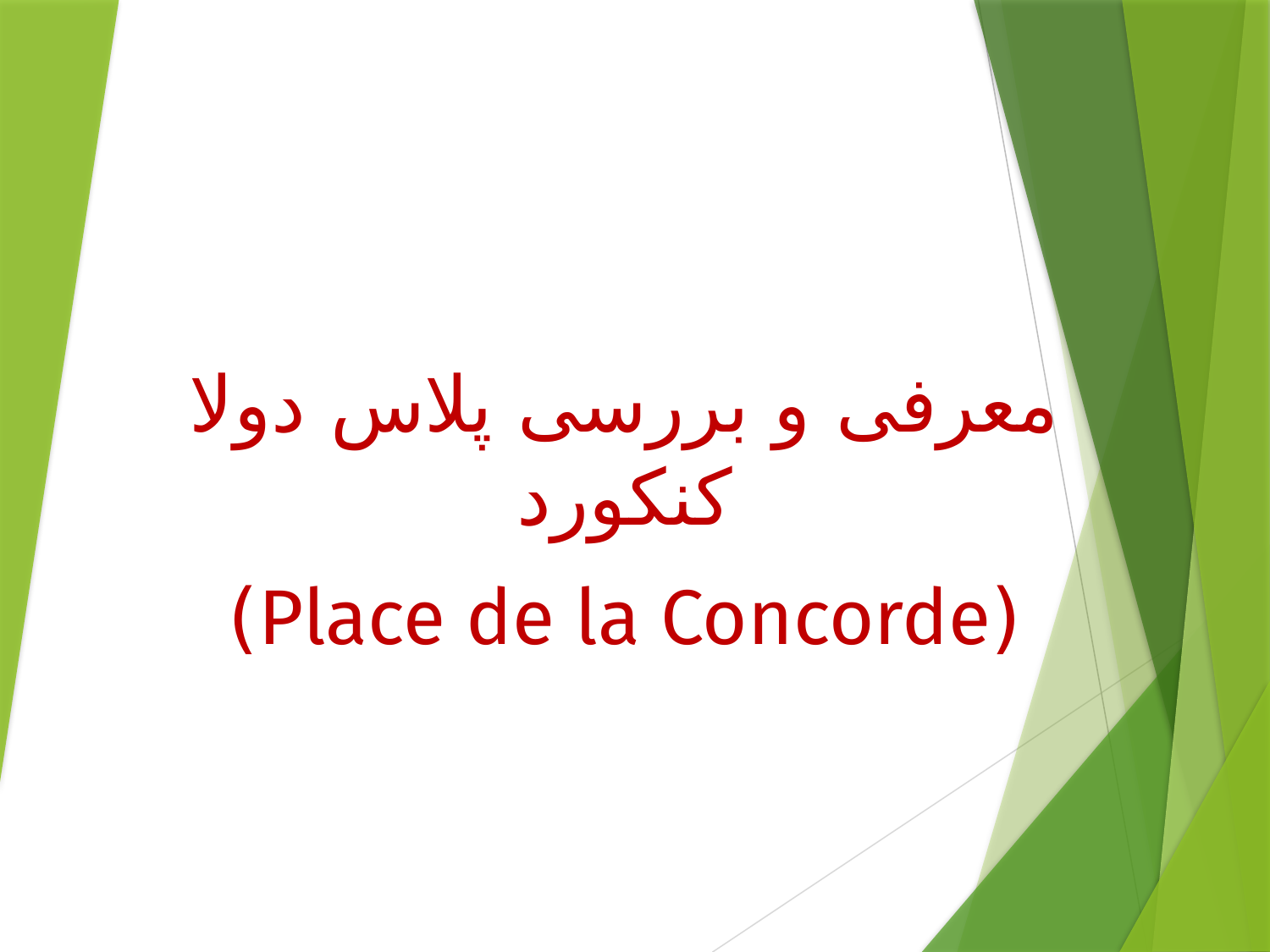

معرفی و بررسی پلاس دولا کنکورد
(Place de la Concorde)